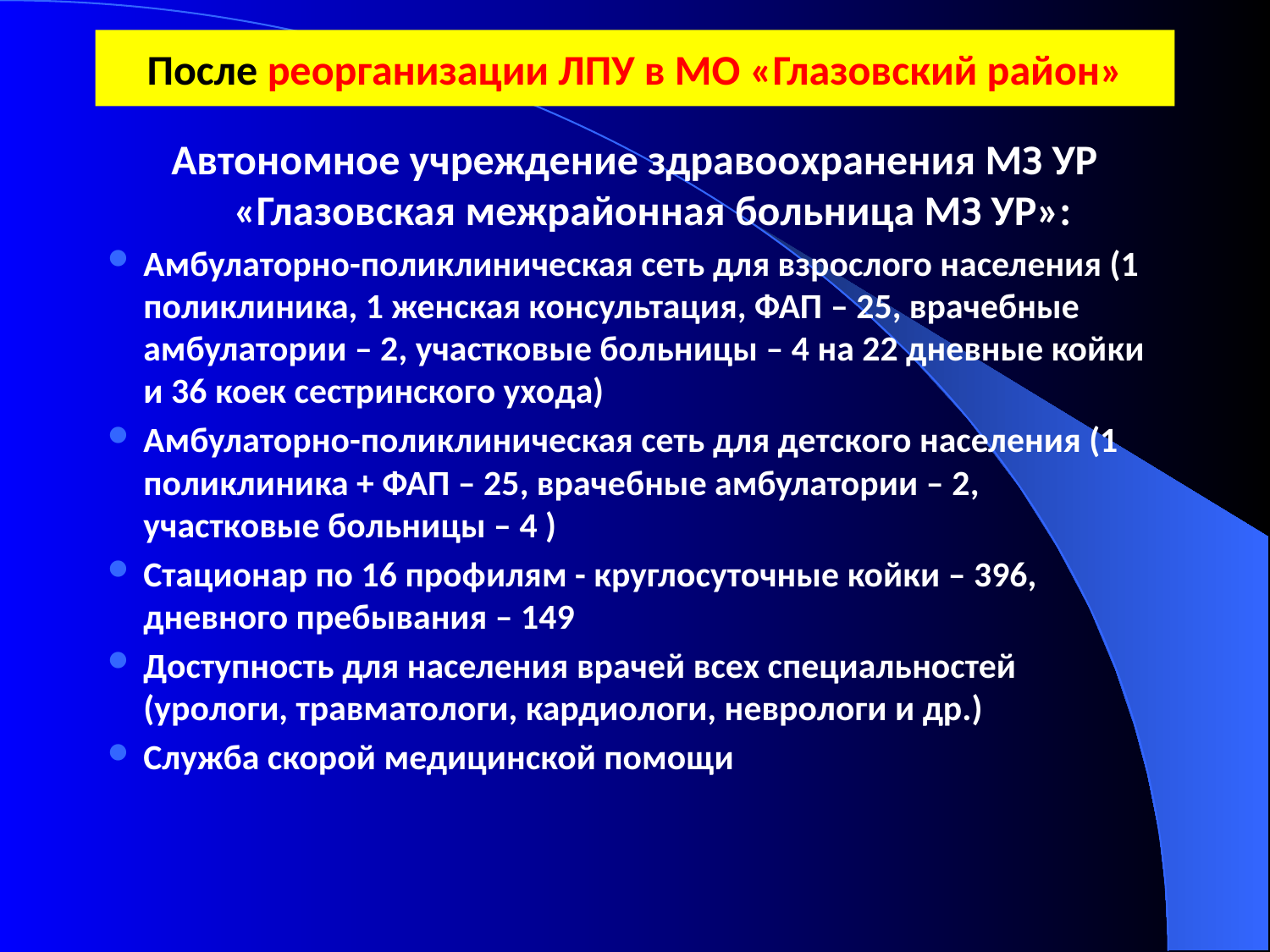

# После реорганизации ЛПУ в МО «Глазовский район»
Автономное учреждение здравоохранения МЗ УР «Глазовская межрайонная больница МЗ УР»:
Амбулаторно-поликлиническая сеть для взрослого населения (1 поликлиника, 1 женская консультация, ФАП – 25, врачебные амбулатории – 2, участковые больницы – 4 на 22 дневные койки и 36 коек сестринского ухода)
Амбулаторно-поликлиническая сеть для детского населения (1 поликлиника + ФАП – 25, врачебные амбулатории – 2, участковые больницы – 4 )
Стационар по 16 профилям - круглосуточные койки – 396, дневного пребывания – 149
Доступность для населения врачей всех специальностей (урологи, травматологи, кардиологи, неврологи и др.)
Служба скорой медицинской помощи